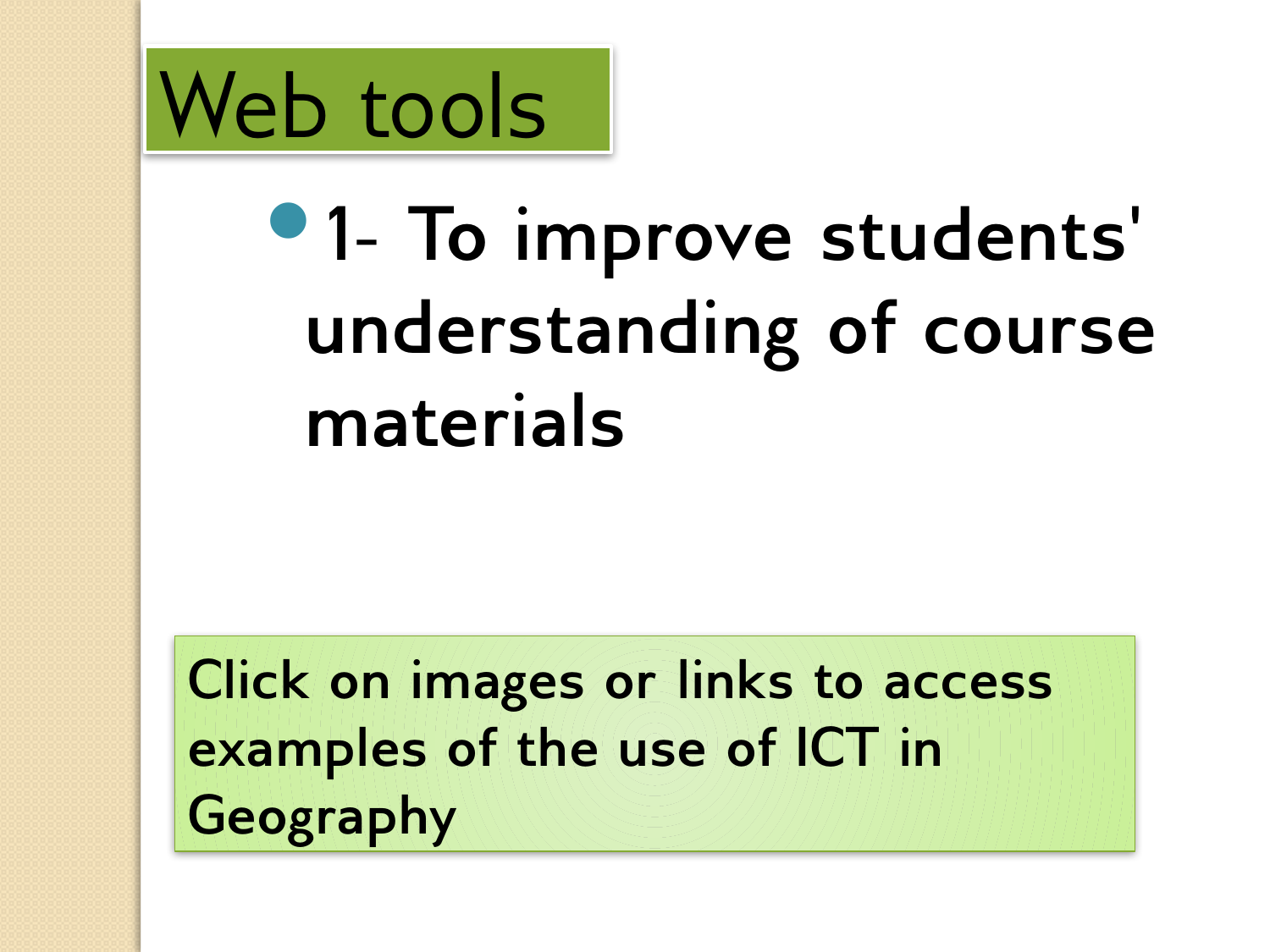

Web tools
1- To improve students' understanding of course materials
Click on images or links to access examples of the use of ICT in Geography